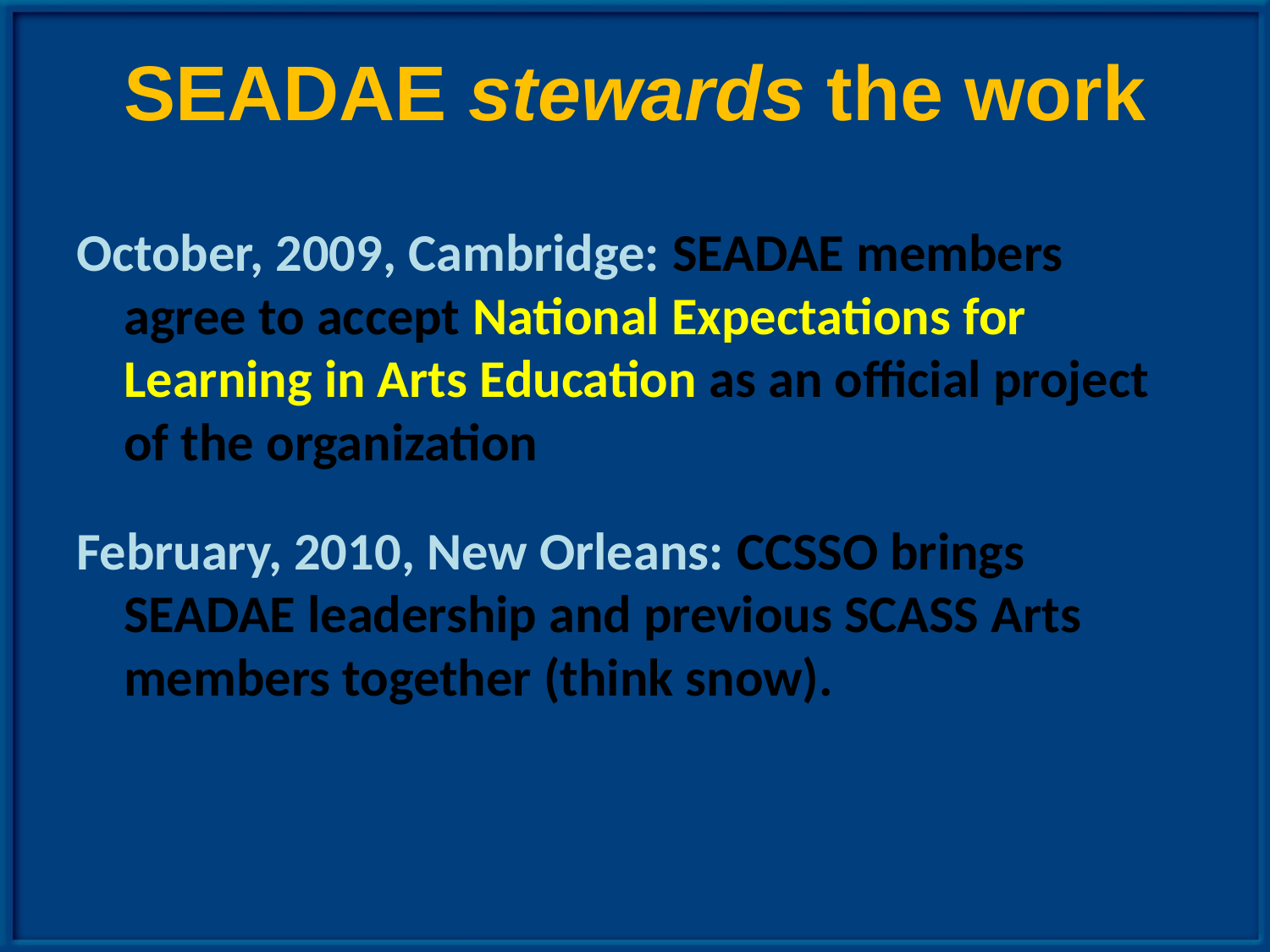

# SEADAE stewards the work
October, 2009, Cambridge: SEADAE members agree to accept National Expectations for Learning in Arts Education as an official project of the organization

February, 2010, New Orleans: CCSSO brings SEADAE leadership and previous SCASS Arts members together (think snow).